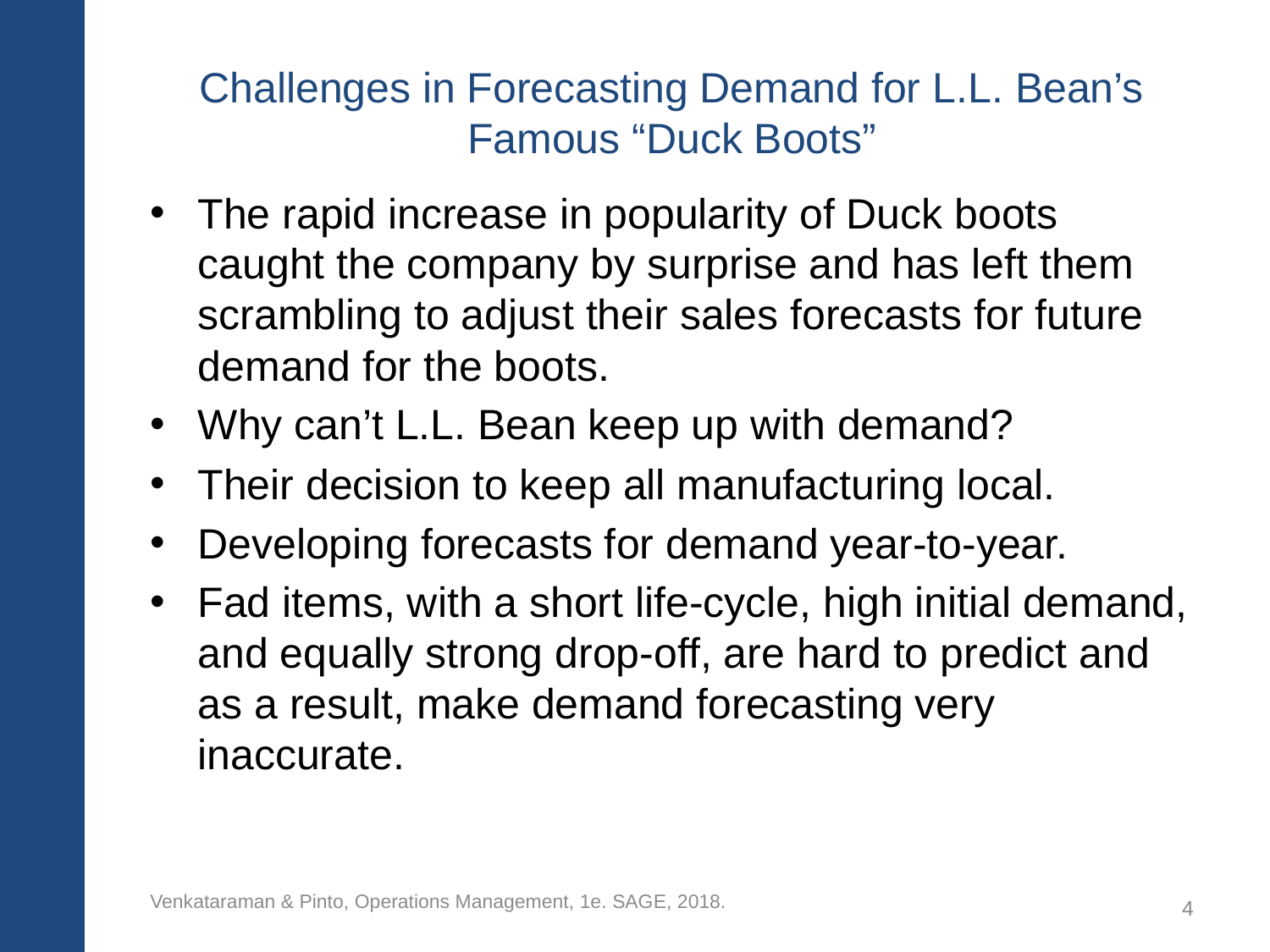

# Challenges in Forecasting Demand for L.L. Bean’s Famous “Duck Boots”
The rapid increase in popularity of Duck boots caught the company by surprise and has left them scrambling to adjust their sales forecasts for future demand for the boots.
Why can’t L.L. Bean keep up with demand?
Their decision to keep all manufacturing local.
Developing forecasts for demand year-to-year.
Fad items, with a short life-cycle, high initial demand, and equally strong drop-off, are hard to predict and as a result, make demand forecasting very inaccurate.
Venkataraman & Pinto, Operations Management, 1e. SAGE, 2018.
4